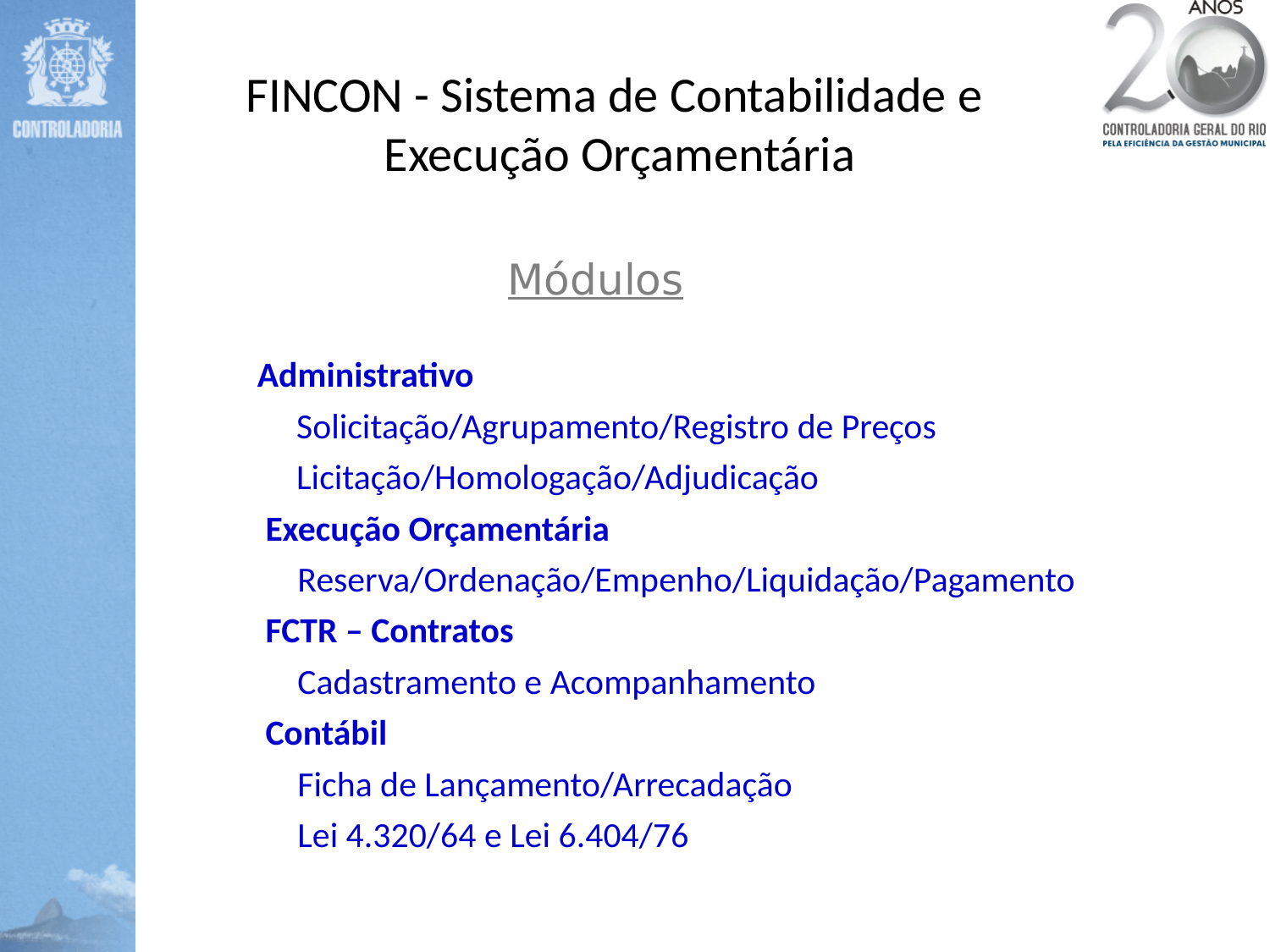

FINCON - Sistema de Contabilidade e  Execução Orçamentária
Módulos
Administrativo
   Solicitação/Agrupamento/Registro de Preços
   Licitação/Homologação/Adjudicação
 Execução Orçamentária
     Reserva/Ordenação/Empenho/Liquidação/Pagamento
 FCTR – Contratos
     Cadastramento e Acompanhamento
 Contábil
     Ficha de Lançamento/Arrecadação
     Lei 4.320/64 e Lei 6.404/76